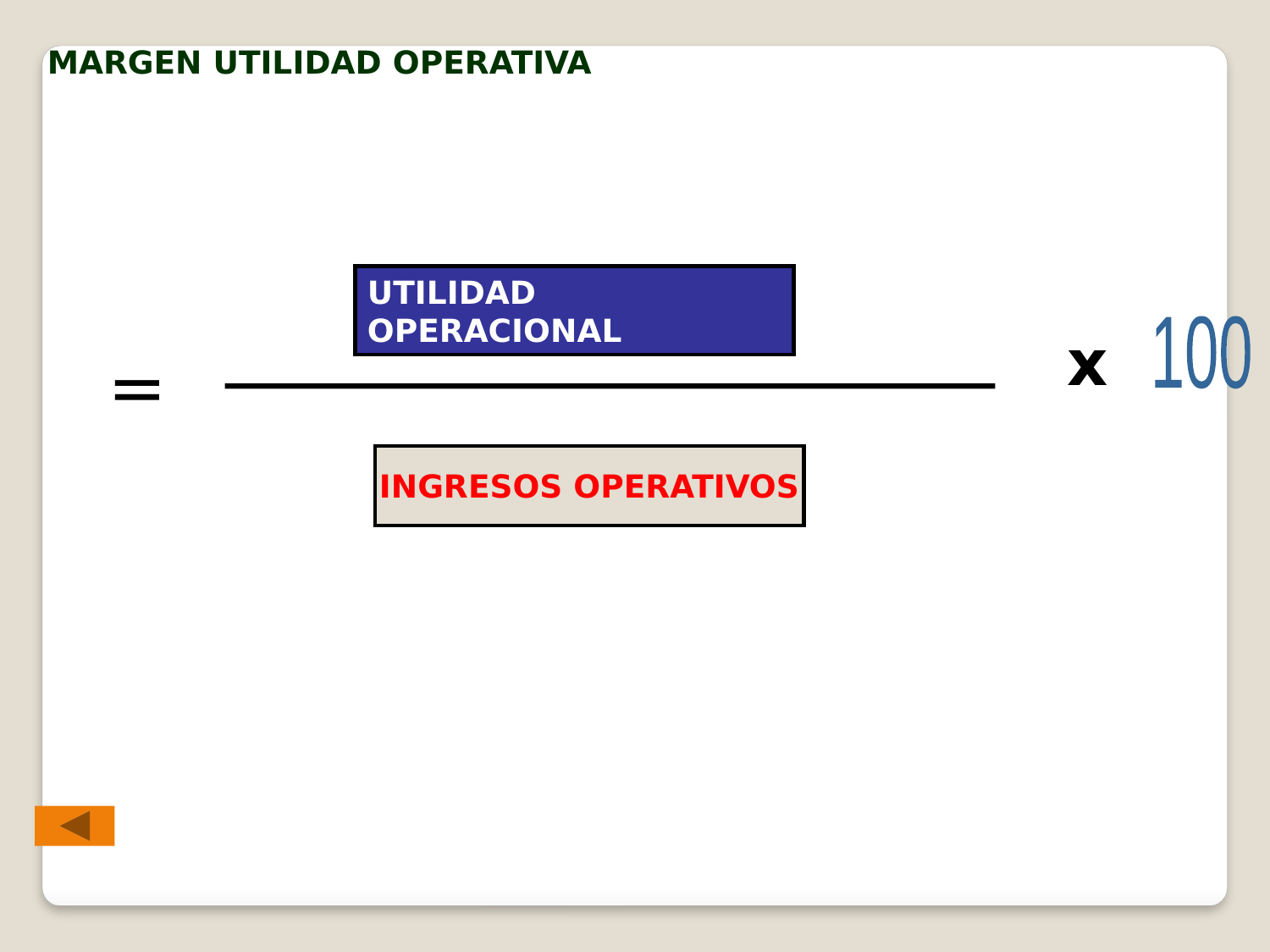

MARGEN UTILIDAD OPERATIVA
UTILIDAD OPERACIONAL
x
100
=

INGRESOS OPERATIVOS